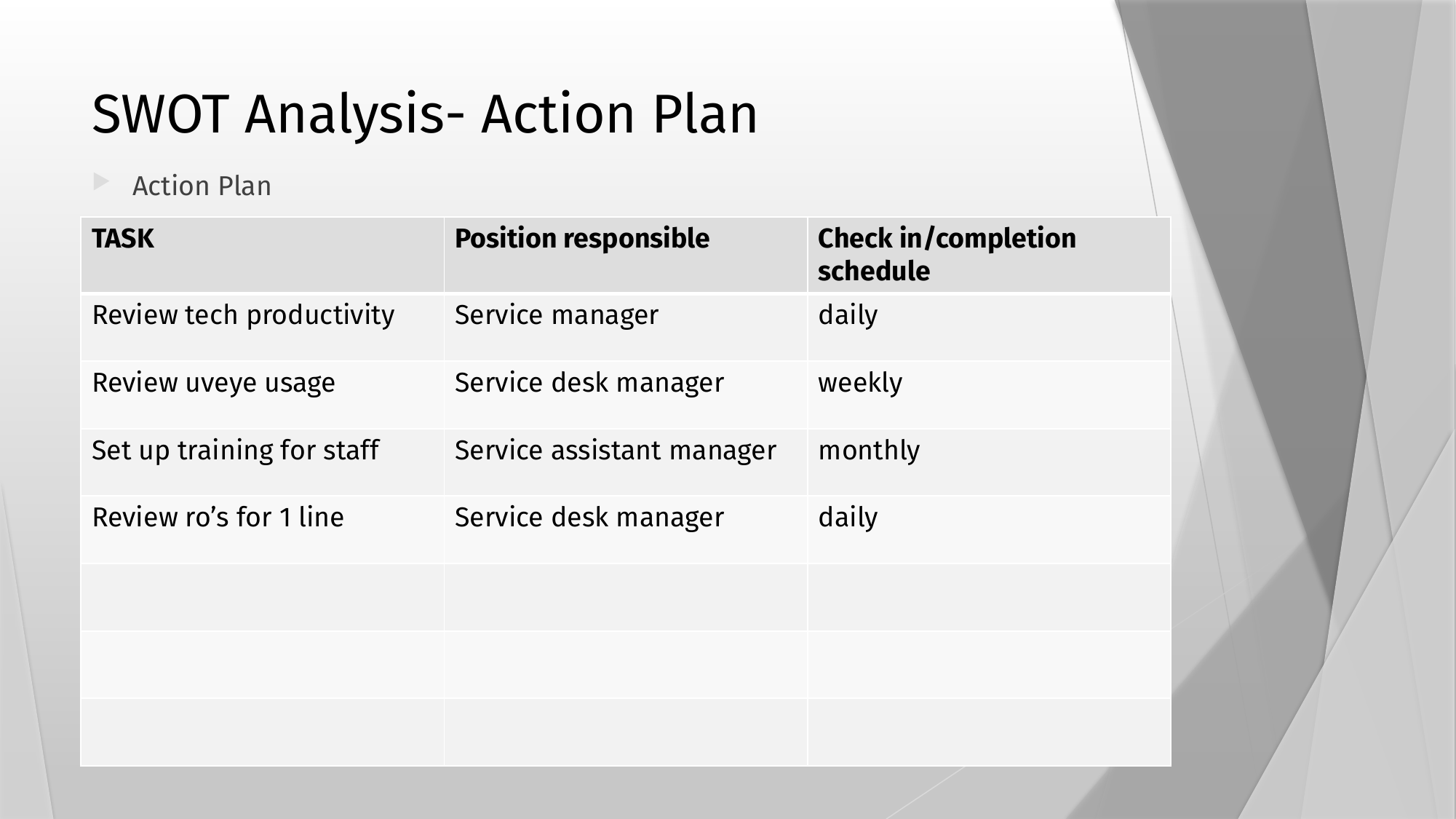

# SWOT Analysis- Action Plan
Action Plan

| TASK | Position responsible | Check in/completion schedule |
| --- | --- | --- |
| Review tech productivity | Service manager | daily |
| Review uveye usage | Service desk manager | weekly |
| Set up training for staff | Service assistant manager | monthly |
| Review ro’s for 1 line | Service desk manager | daily |
|  |  |  |
|  |  |  |
|  |  |  |